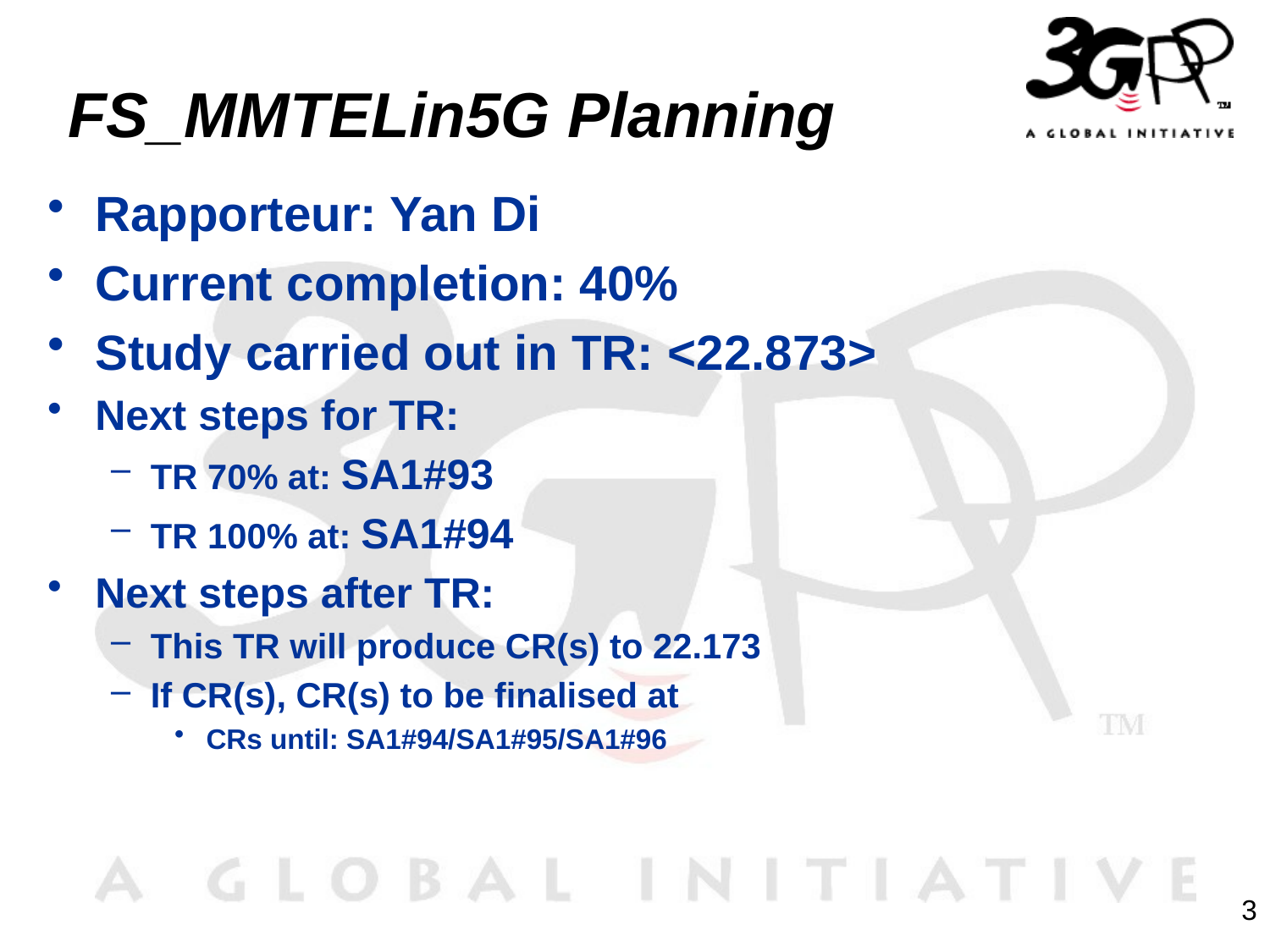

# FS_MMTELin5G Planning
Rapporteur: Yan Di
Current completion: 40%
Study carried out in TR: <22.873>
Next steps for TR:
TR 70% at: SA1#93
TR 100% at: SA1#94
Next steps after TR:
This TR will produce CR(s) to 22.173
If CR(s), CR(s) to be finalised at
CRs until: SA1#94/SA1#95/SA1#96

3